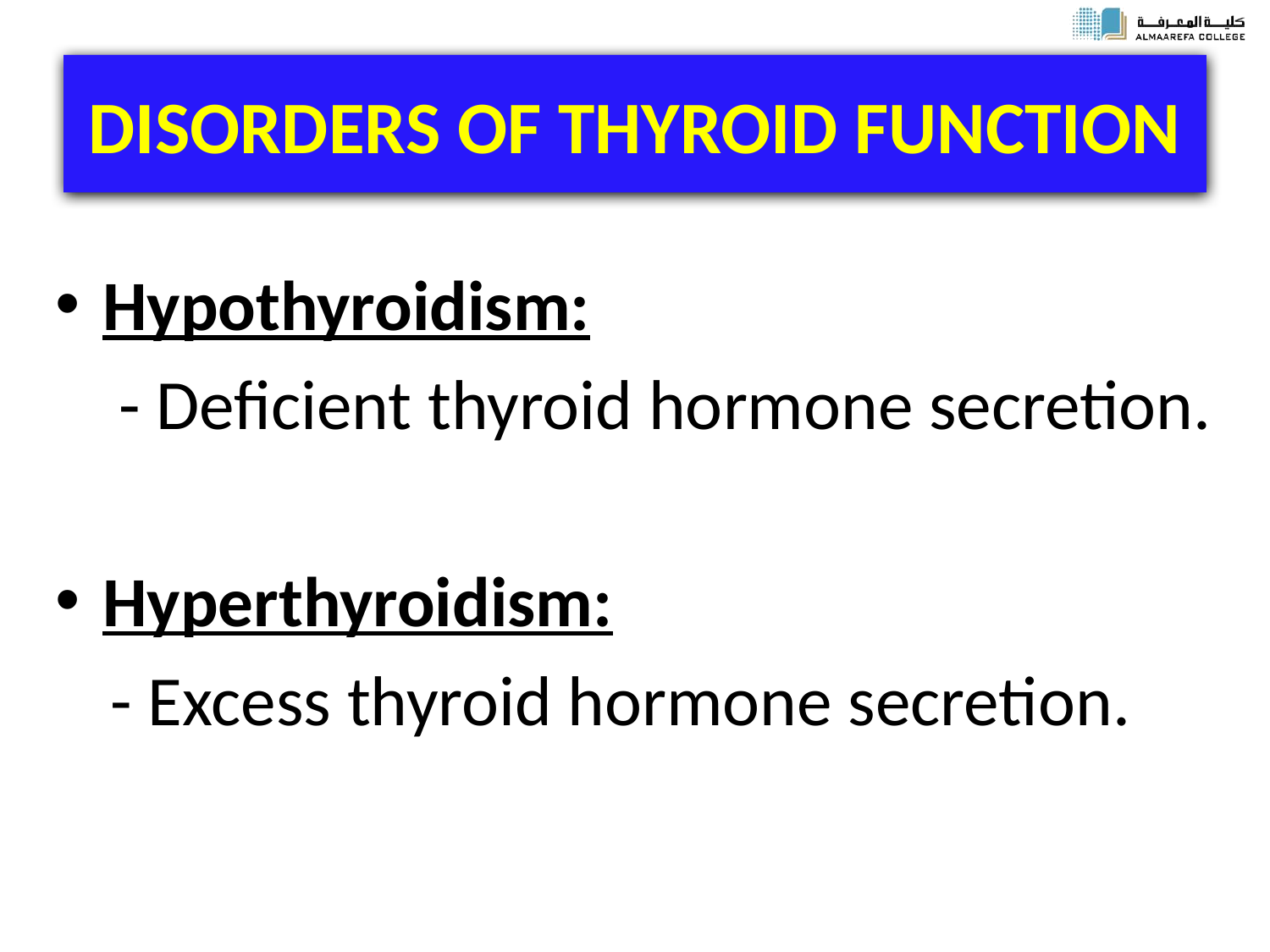

# DISORDERS OF THYROID FUNCTION
Hypothyroidism:
- Deficient thyroid hormone secretion.

Hyperthyroidism:
- Excess thyroid hormone secretion.